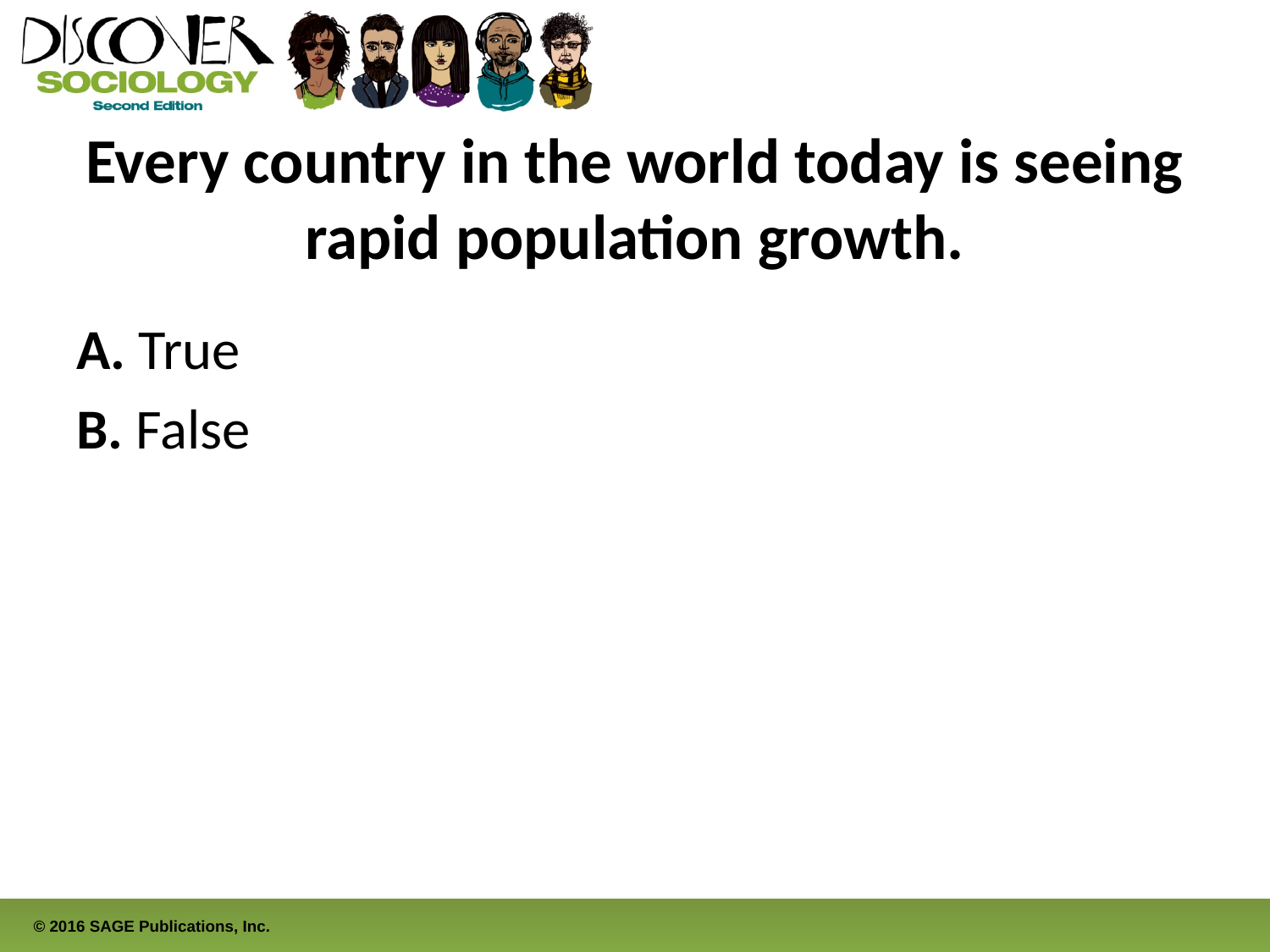

# Every country in the world today is seeing rapid population growth.
A. True
B. False